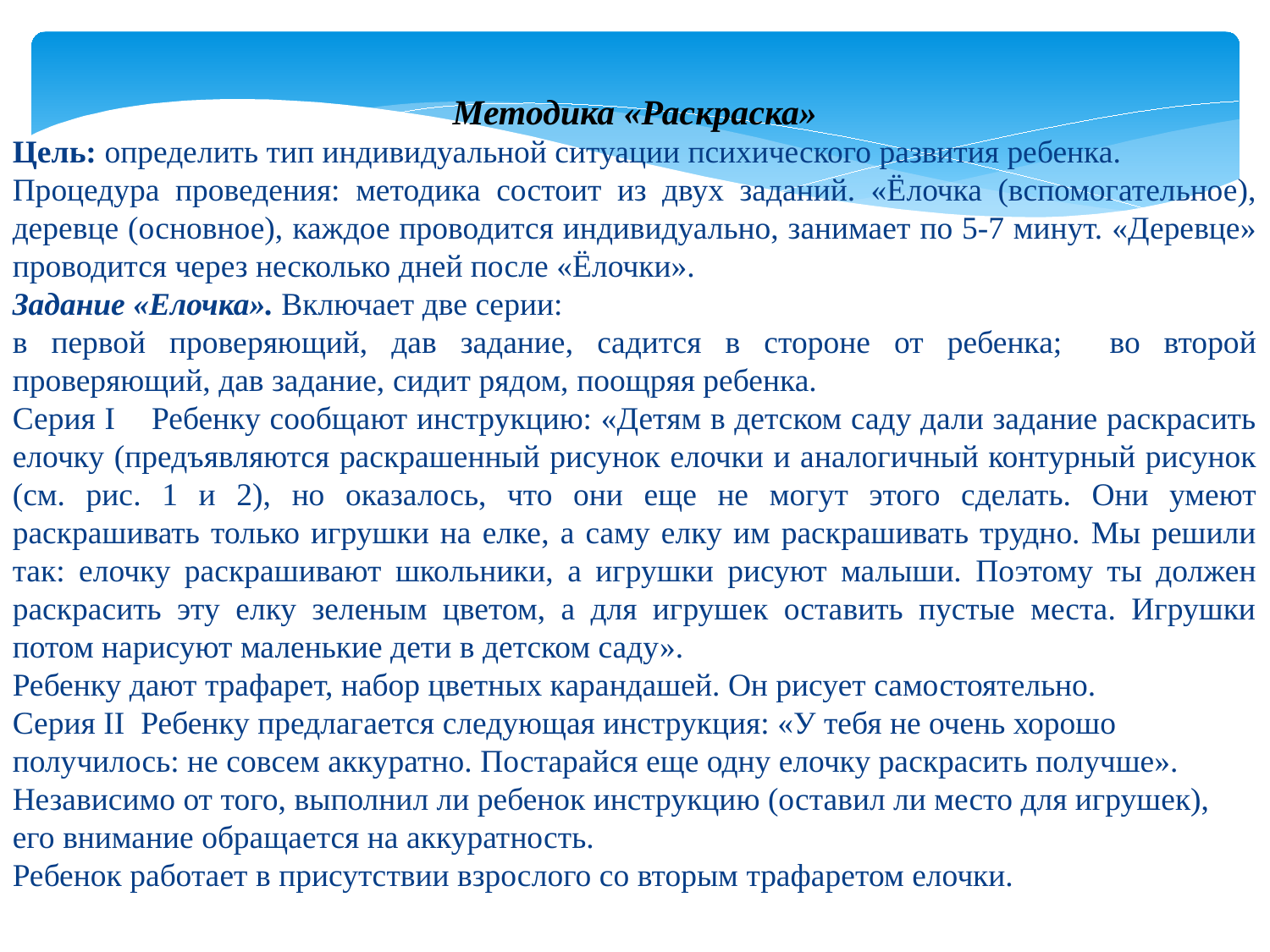

Методика «Раскраска»
Цель: определить тип индивидуальной ситуации психического развития ребенка.
Процедура проведения: методика состоит из двух заданий. «Ёлочка (вспомогательное), деревце (основное), каждое проводится индивидуально, занимает по 5-7 минут. «Деревце» проводится через несколько дней после «Ёлочки».
Задание «Елочка». Включает две серии:
в первой проверяющий, дав задание, садится в стороне от ребенка;  во второй проверяющий, дав задание, сидит рядом, поощряя ребенка.
Серия I    Ребенку сообщают инструкцию: «Детям в детском саду дали задание раскрасить елочку (предъявляются раскрашенный рисунок елочки и аналогичный контурный рисунок (см. рис. 1 и 2), но оказалось, что они еще не могут этого сделать. Они умеют раскрашивать только игрушки на елке, а саму елку им раскрашивать трудно. Мы решили так: елочку раскрашивают школьники, а игрушки рисуют малыши. Поэтому ты должен раскрасить эту елку зеленым цветом, а для игрушек оставить пустые места. Игрушки потом нарисуют маленькие дети в детском саду».
Ребенку дают трафарет, набор цветных карандашей. Он рисует самостоятельно.
Серия II  Ребенку предлагается следующая инструкция: «У тебя не очень хорошо получилось: не совсем аккуратно. Постарайся еще одну елочку раскрасить получше». Независимо от того, выполнил ли ребенок инструкцию (оставил ли место для игрушек), его внимание обращается на аккуратность.
Ребенок работает в присутствии взрослого со вторым трафаретом елочки.